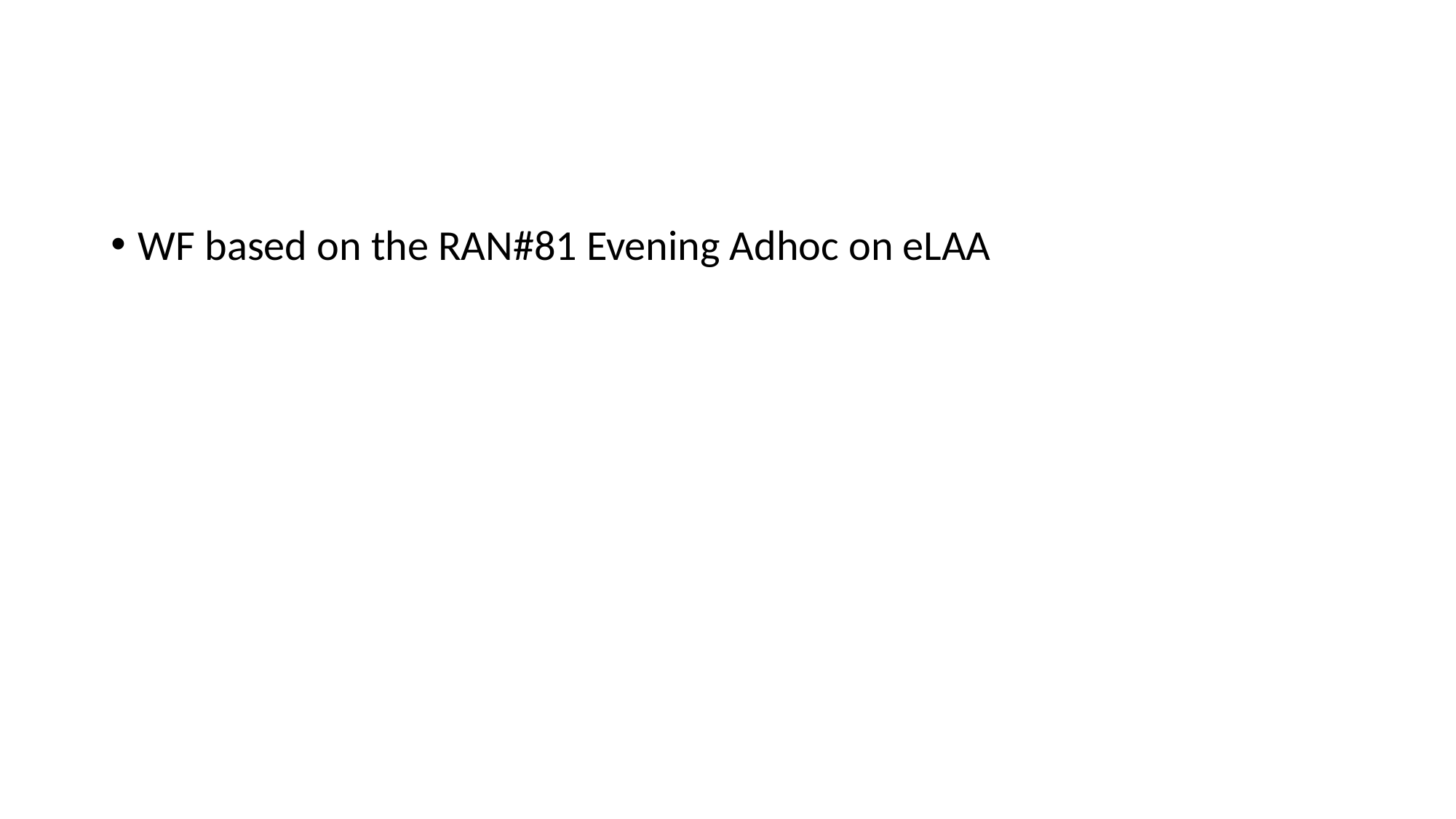

#
WF based on the RAN#81 Evening Adhoc on eLAA